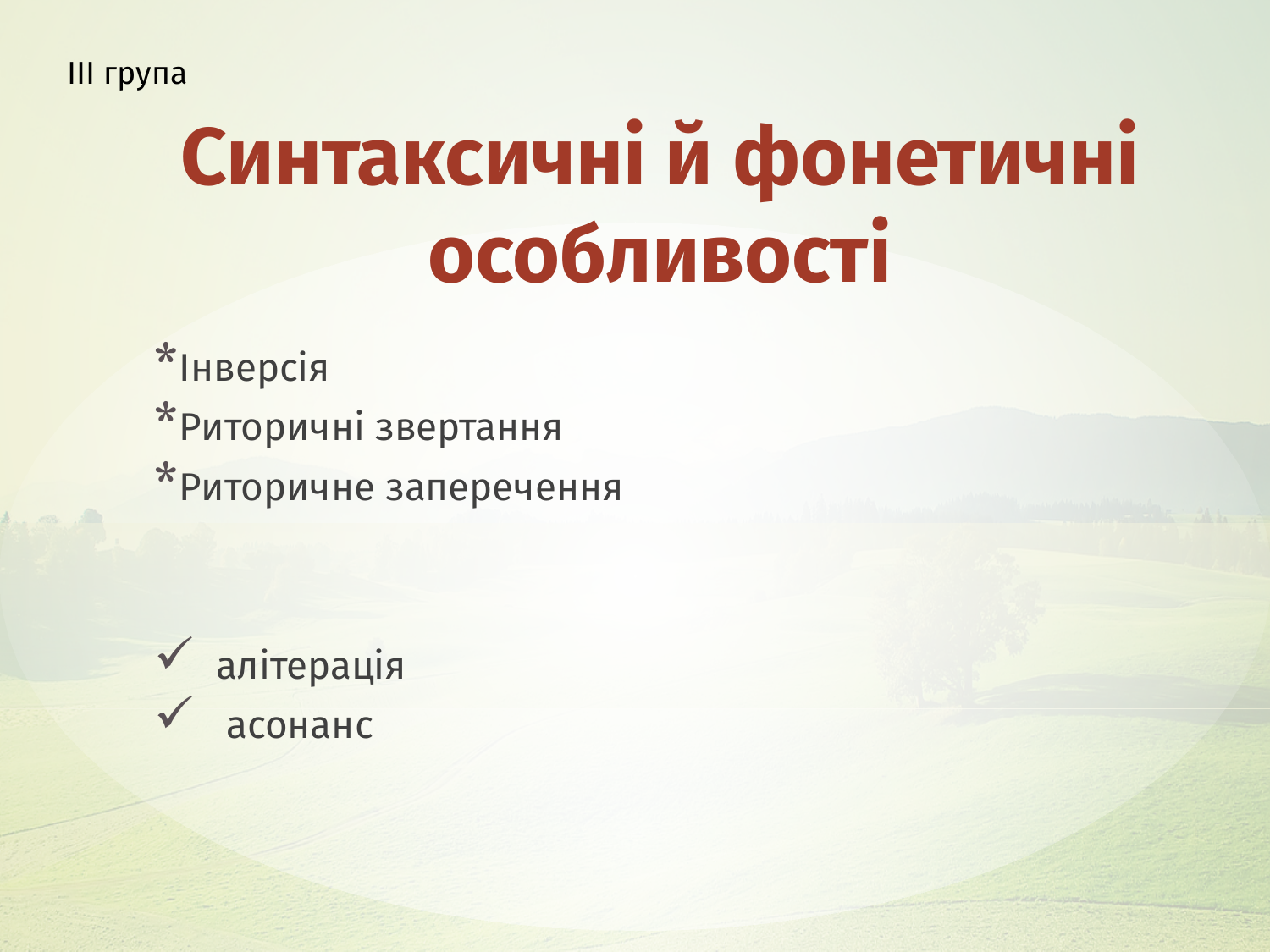

ІІІ група
# Синтаксичні й фонетичні особливості
Інверсія
Риторичні звертання
Риторичне заперечення

  алітерація
   асонанс